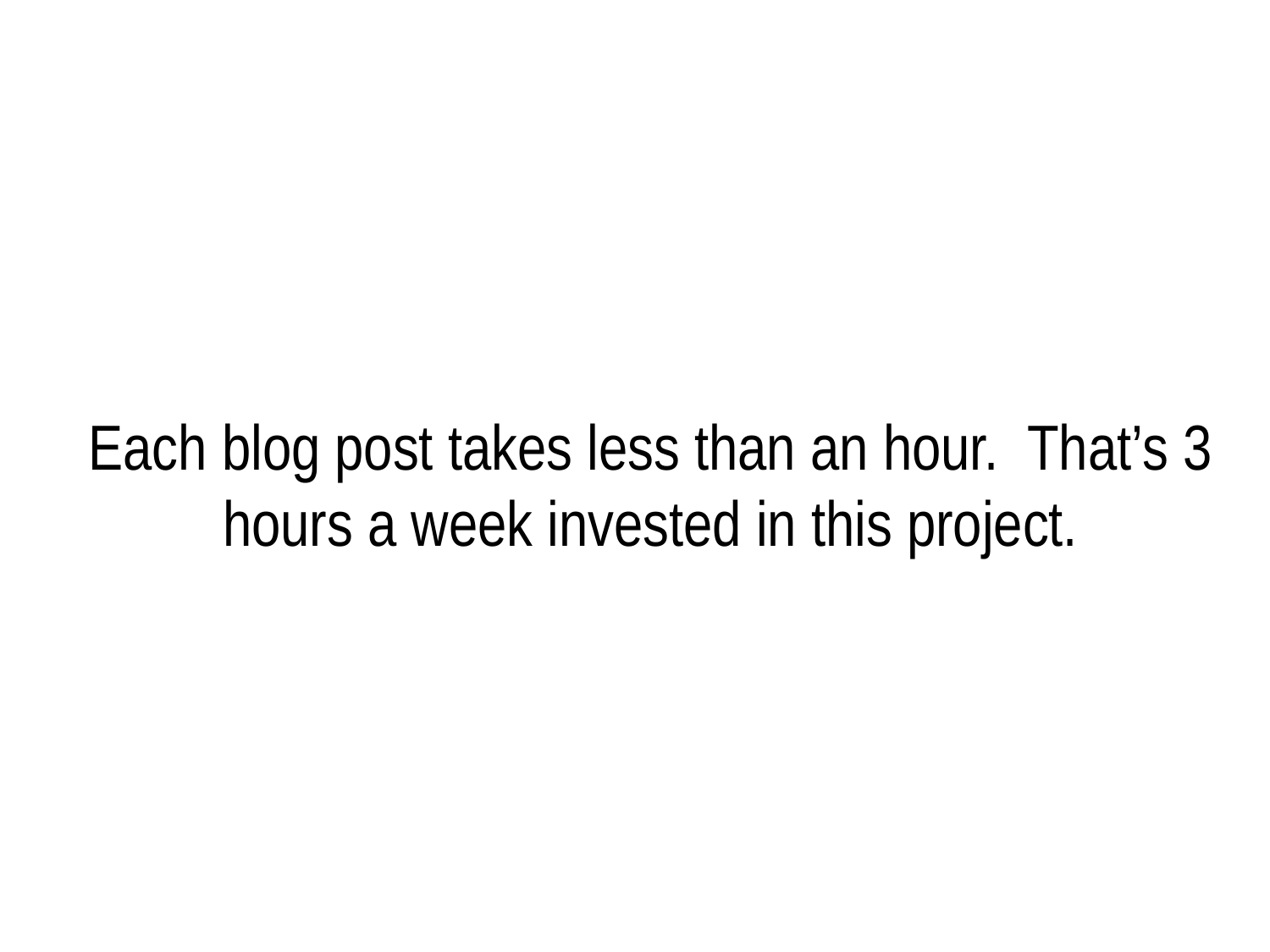

# Each blog post takes less than an hour.  That’s 3 hours a week invested in this project.